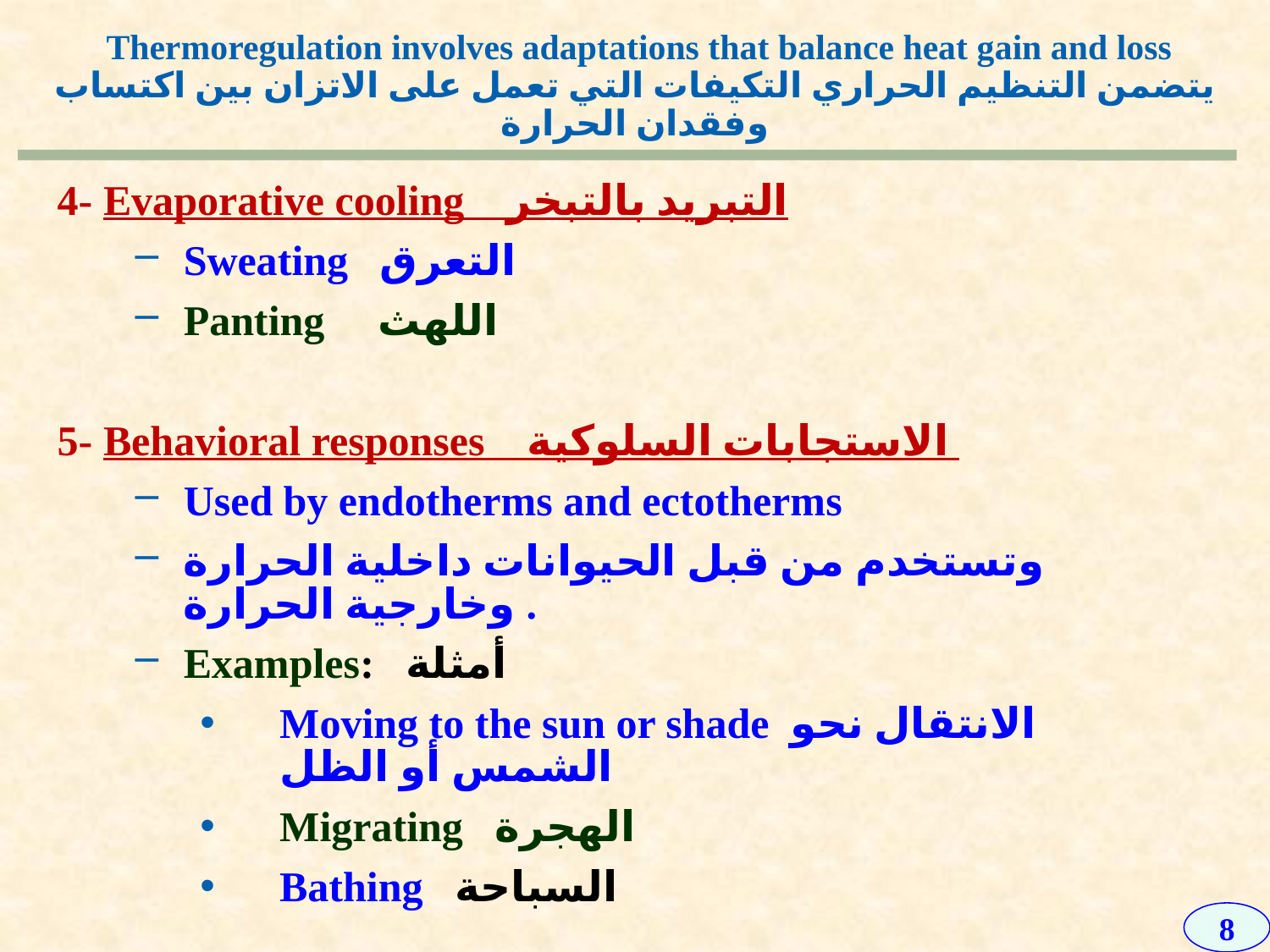

Thermoregulation involves adaptations that balance heat gain and loss
يتضمن التنظيم الحراري التكيفات التي تعمل على الاتزان بين اكتساب وفقدان الحرارة

   4- Evaporative cooling    التبريد بالتبخر
Sweating   التعرق
Panting     اللهث

   5- Behavioral responses    الاستجابات السلوكية
Used by endotherms and ectotherms
وتستخدم من قبل الحيوانات داخلية الحرارة وخارجية الحرارة .
Examples:   أمثلة
Moving to the sun or shade  الانتقال نحو الشمس أو الظل
Migrating   الهجرة
Bathing   السباحة
8